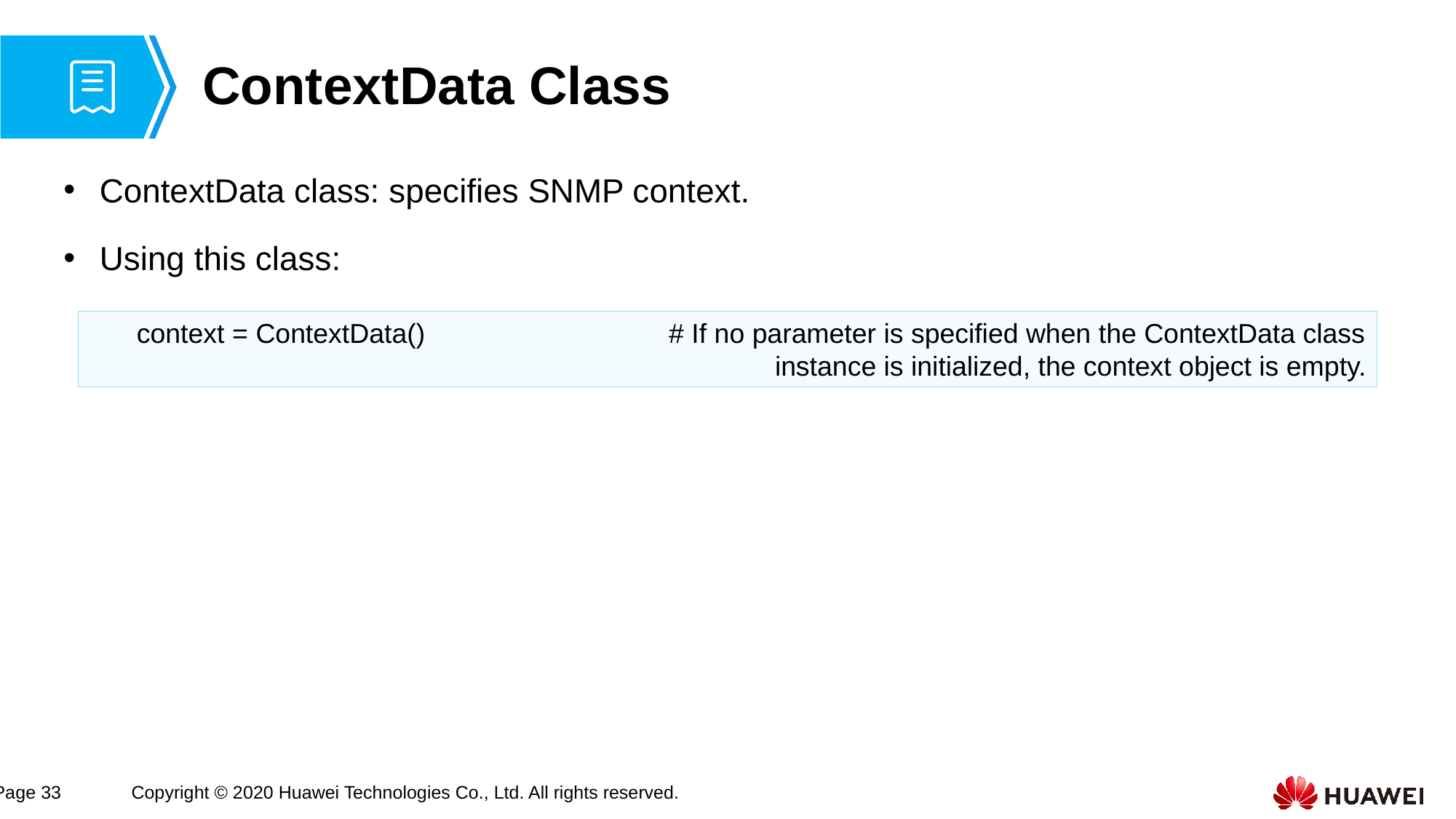

# ContextData Class
ContextData class: specifies SNMP context.
Using this class:

context = ContextData()                                # If no parameter is specified when the ContextData class instance is initialized, the context object is empty.